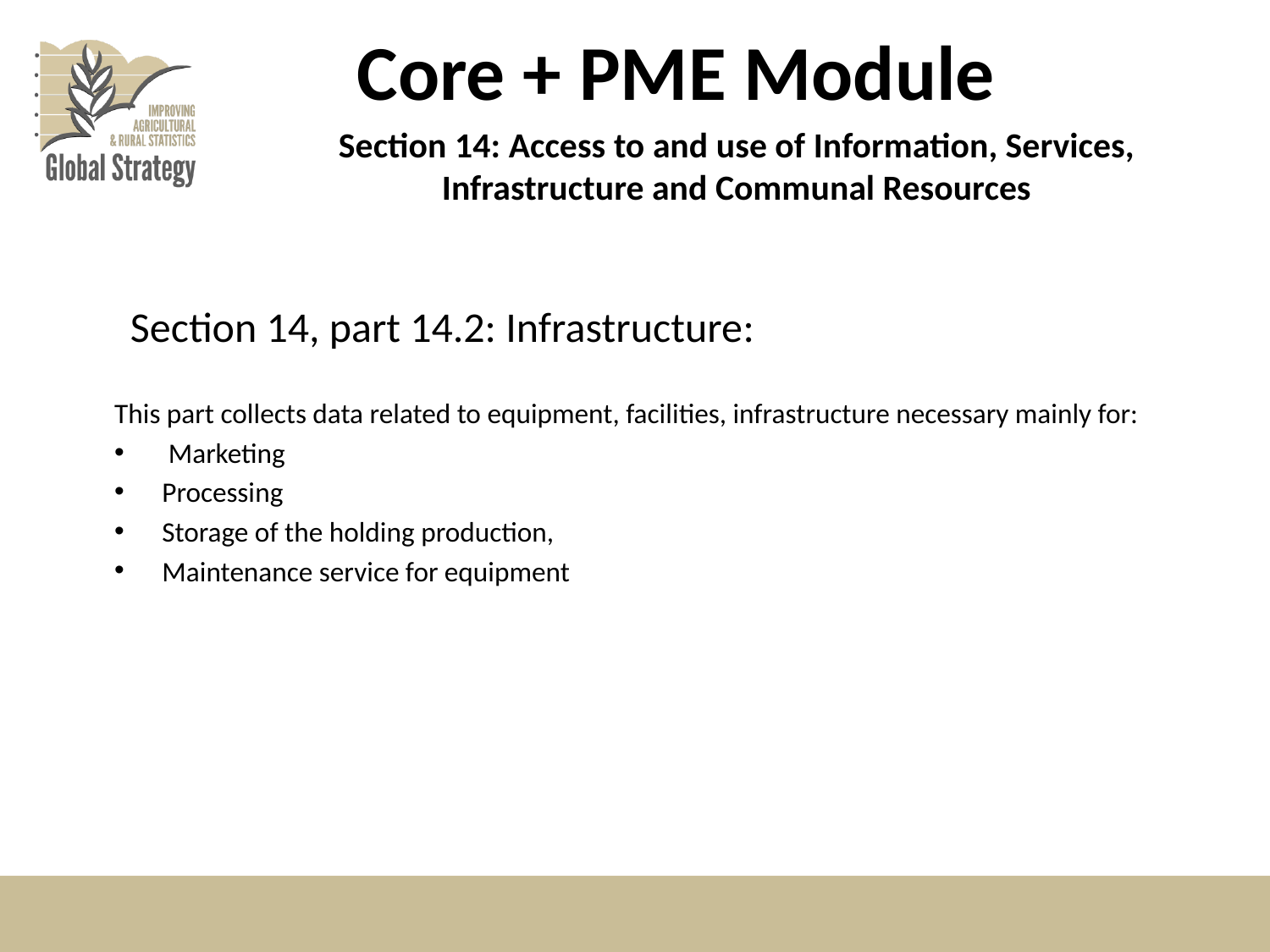

# Core + PME Module
Section 14: Access to and use of Information, Services, Infrastructure and Communal Resources

Section 14, part 14.2: Infrastructure:

This part collects data related to equipment, facilities, infrastructure necessary mainly for:
 Marketing
Processing
Storage of the holding production,
Maintenance service for equipment